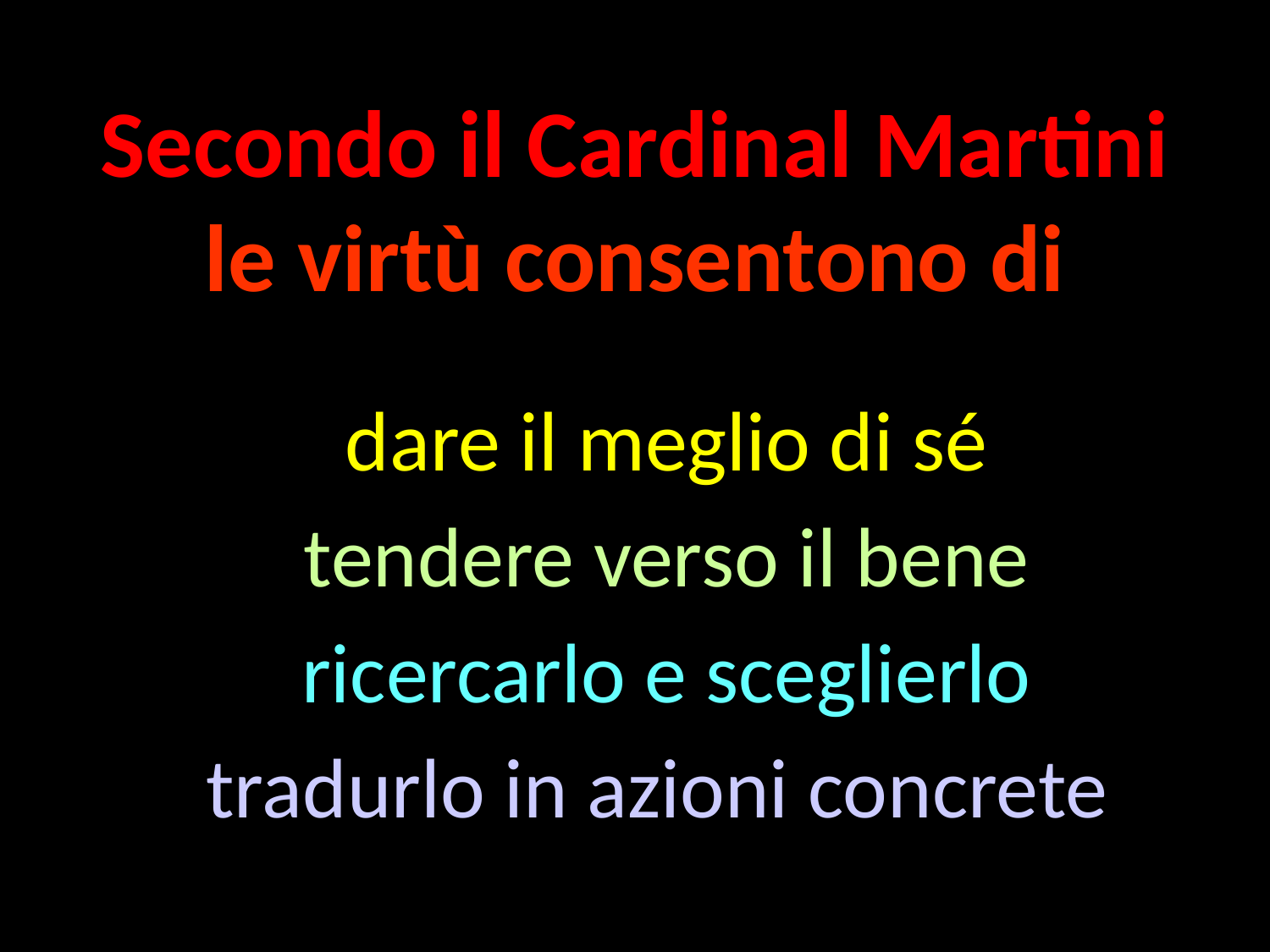

Secondo il Cardinal Martini
le virtù consentono di
dare il meglio di sé
tendere verso il bene
ricercarlo e sceglierlo
tradurlo in azioni concrete